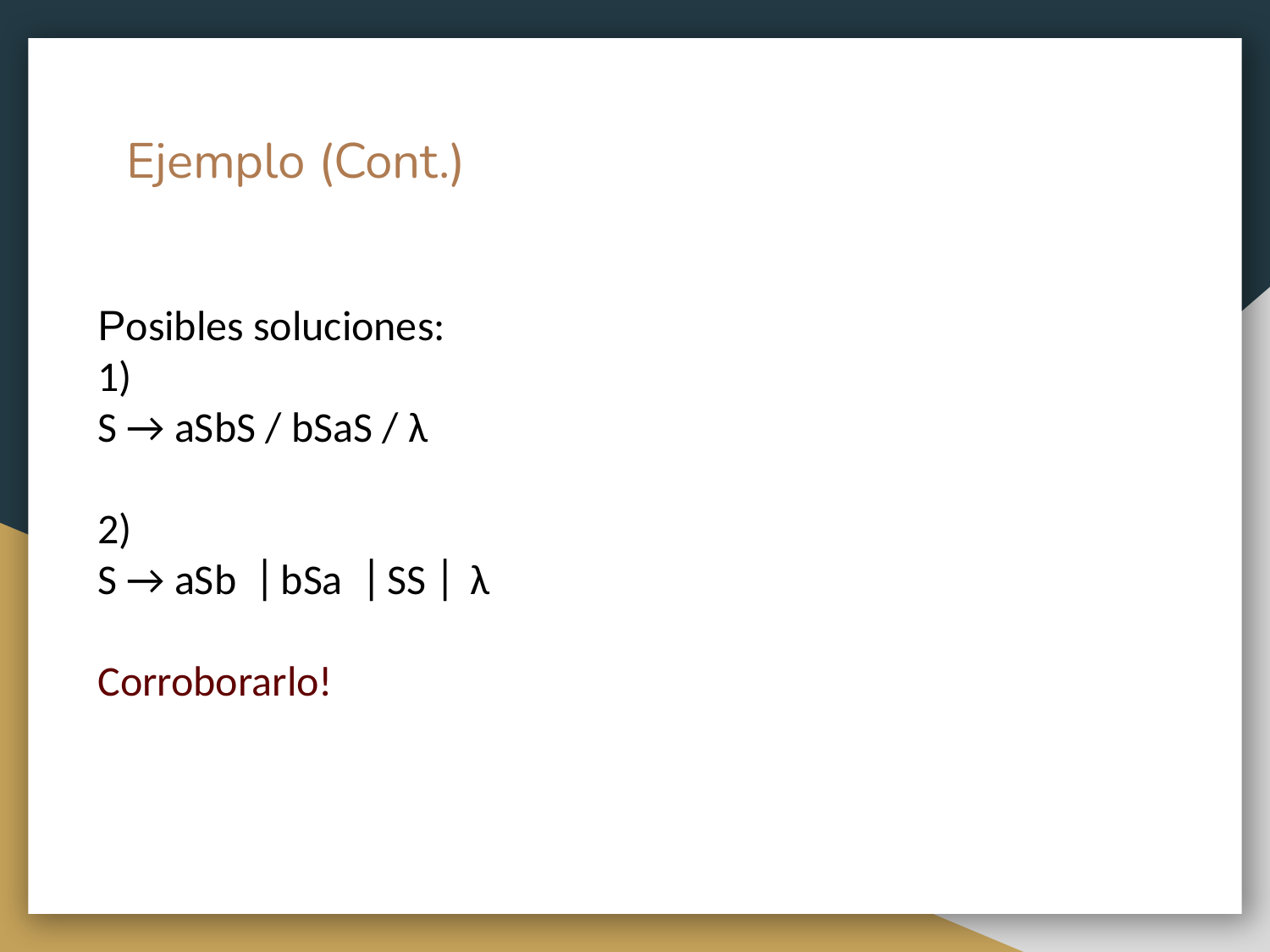

# Ejemplo (Cont.)
Posibles soluciones:
1)
S → aSbS / bSaS / λ

2)
S → aSb ⎹ bSa ⎹ SS⎹  λ

Corroborarlo!